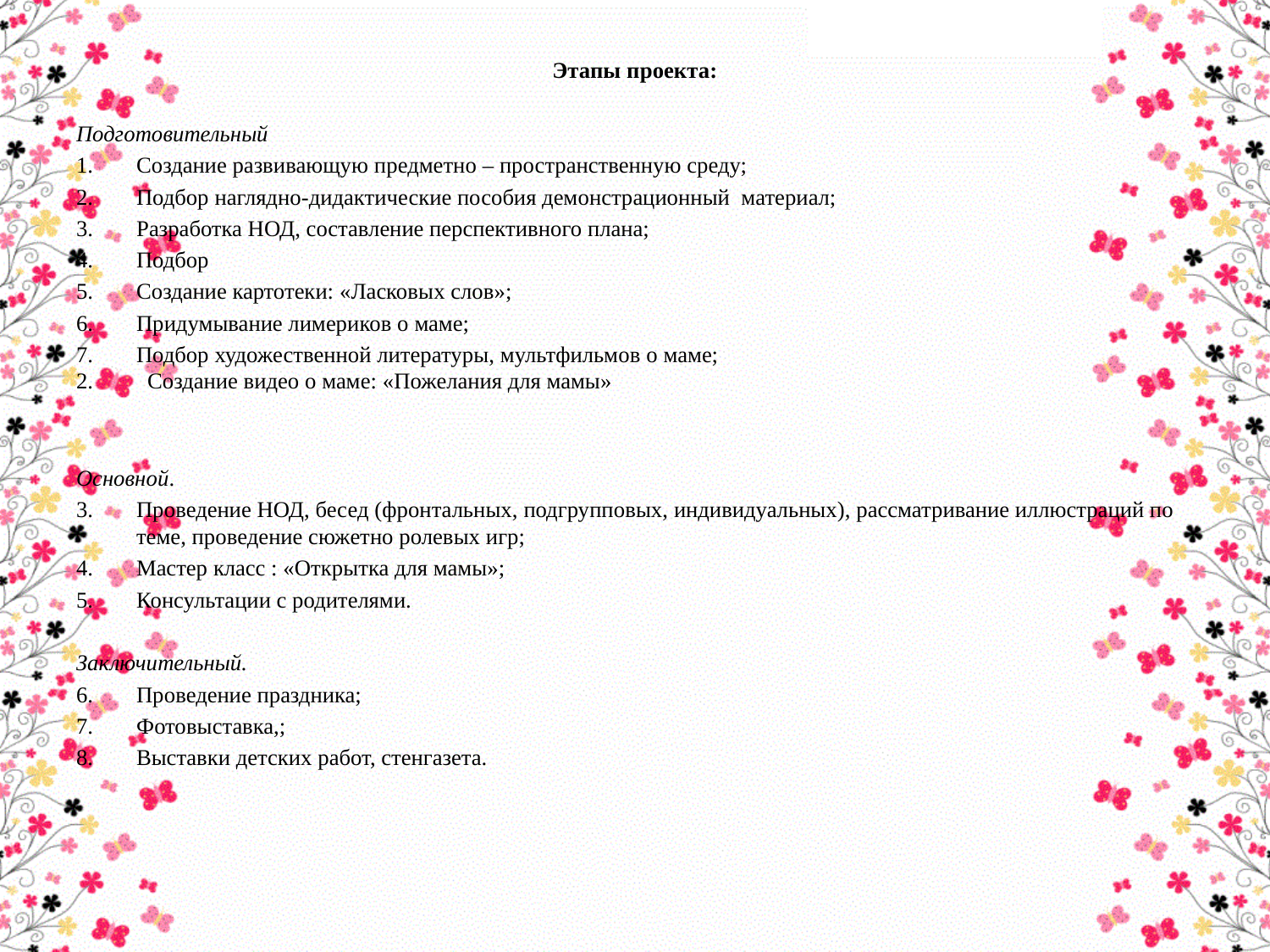

Этапы проекта:

Подготовительный
Создание развивающую предметно – пространственную среду;
Подбор наглядно-дидактические пособия демонстрационный  материал;
Разработка НОД, составление перспективного плана;
Подбор
Создание картотеки: «Ласковых слов»;
Придумывание лимериков о маме;
Подбор художественной литературы, мультфильмов о маме;
Создание видео о маме: «Пожелания для мамы»

Основной.
Проведение НОД, бесед (фронтальных, подгрупповых, индивидуальных), рассматривание иллюстраций по теме, проведение сюжетно ролевых игр;
Мастер класс : «Открытка для мамы»;
Консультации с родителями.

Заключительный.
Проведение праздника;
Фотовыставка,;
Выставки детских работ, стенгазета.